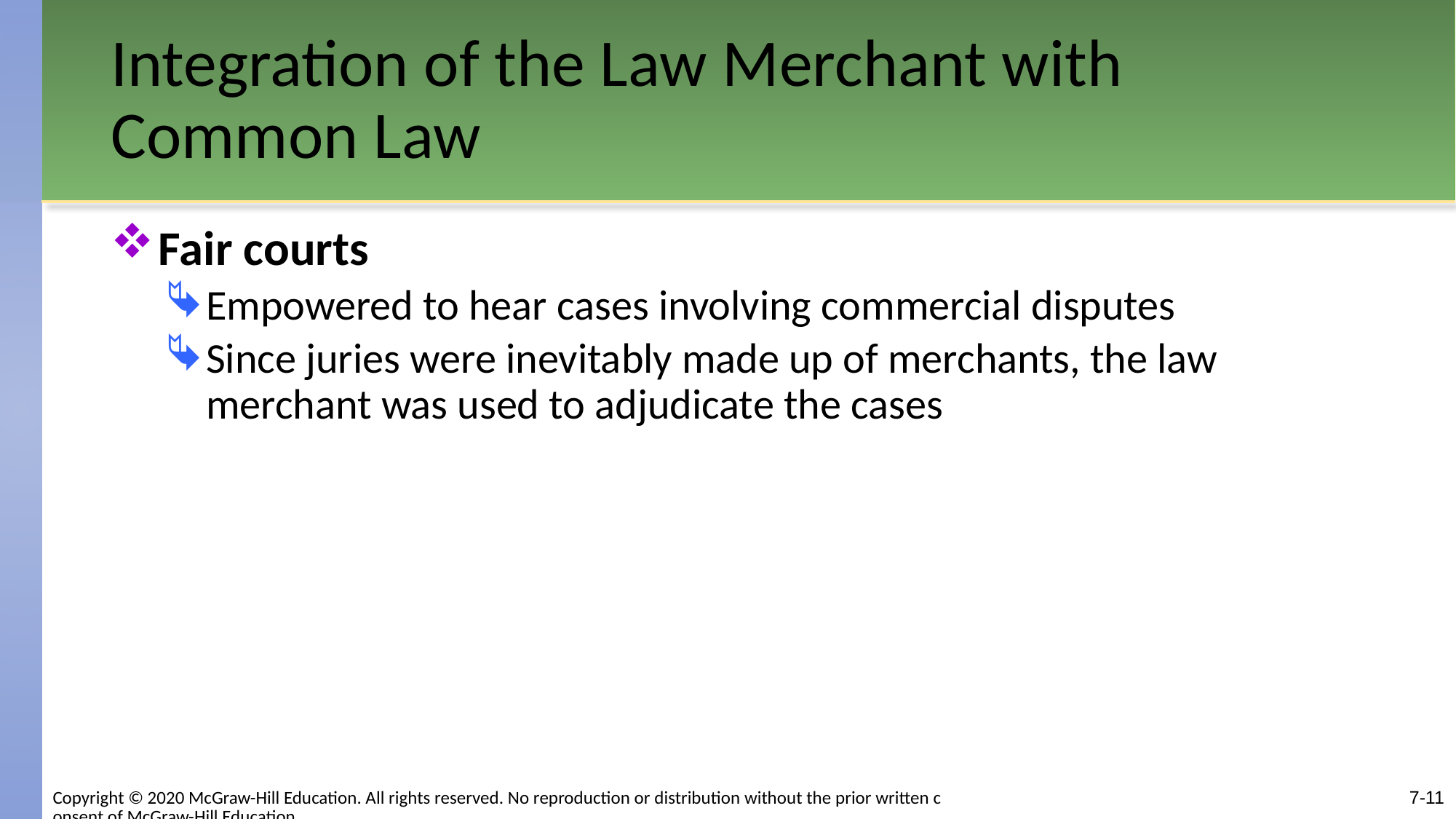

# Integration of the Law Merchant with Common Law
Fair courts
Empowered to hear cases involving commercial disputes
Since juries were inevitably made up of merchants, the law merchant was used to adjudicate the cases
Copyright © 2020 McGraw-Hill Education. All rights reserved. No reproduction or distribution without the prior written consent of McGraw-Hill Education.
7-11